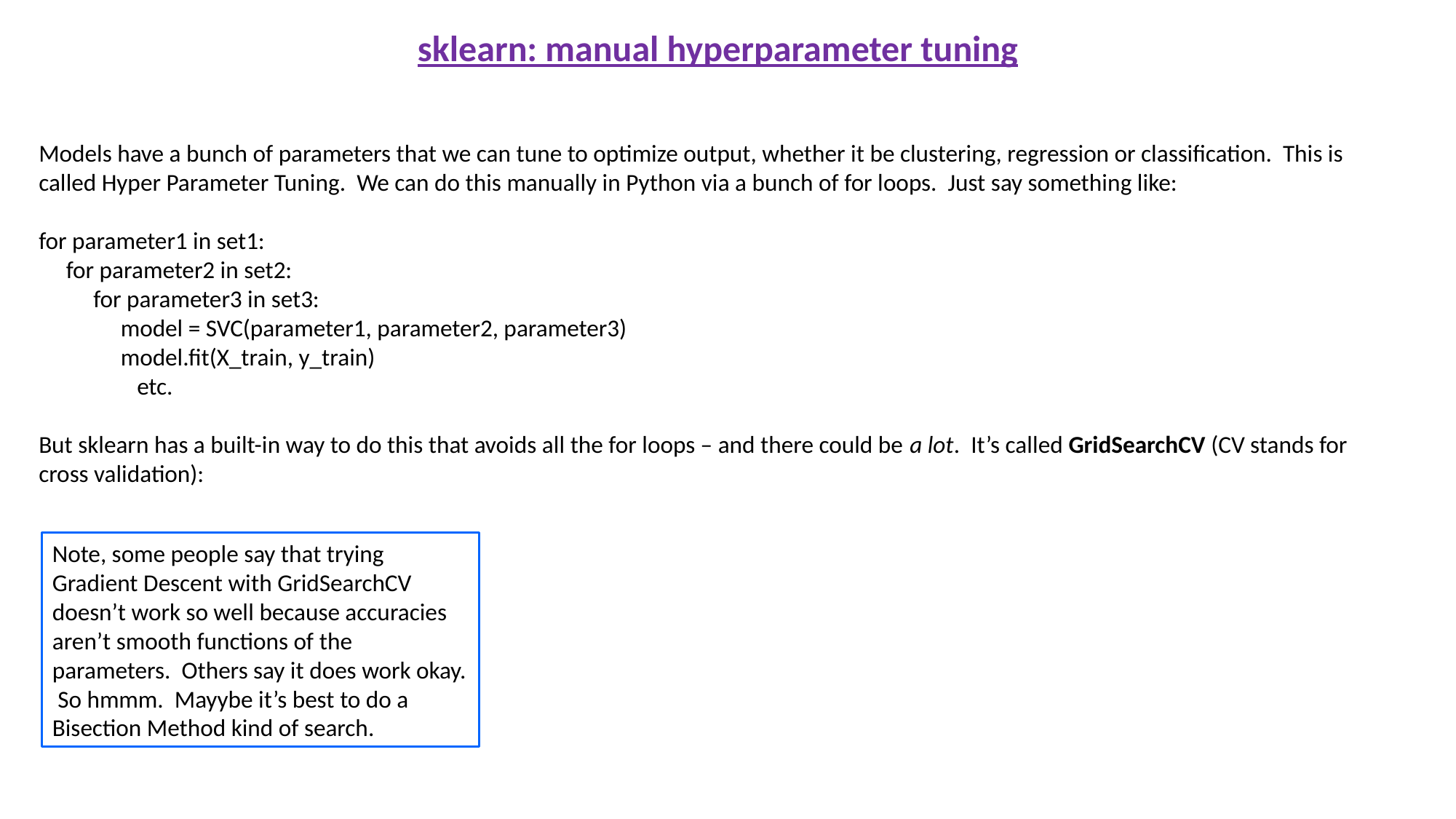

sklearn: manual hyperparameter tuning
Models have a bunch of parameters that we can tune to optimize output, whether it be clustering, regression or classification.  This is called Hyper Parameter Tuning.  We can do this manually in Python via a bunch of for loops.  Just say something like:

for parameter1 in set1:
     for parameter2 in set2:
          for parameter3 in set3:
               model = SVC(parameter1, parameter2, parameter3)
               model.fit(X_train, y_train)
                  etc.

But sklearn has a built-in way to do this that avoids all the for loops – and there could be a lot.  It’s called GridSearchCV (CV stands for cross validation):
Note, some people say that trying Gradient Descent with GridSearchCV doesn’t work so well because accuracies aren’t smooth functions of the parameters.  Others say it does work okay.  So hmmm.  Mayybe it’s best to do a Bisection Method kind of search.